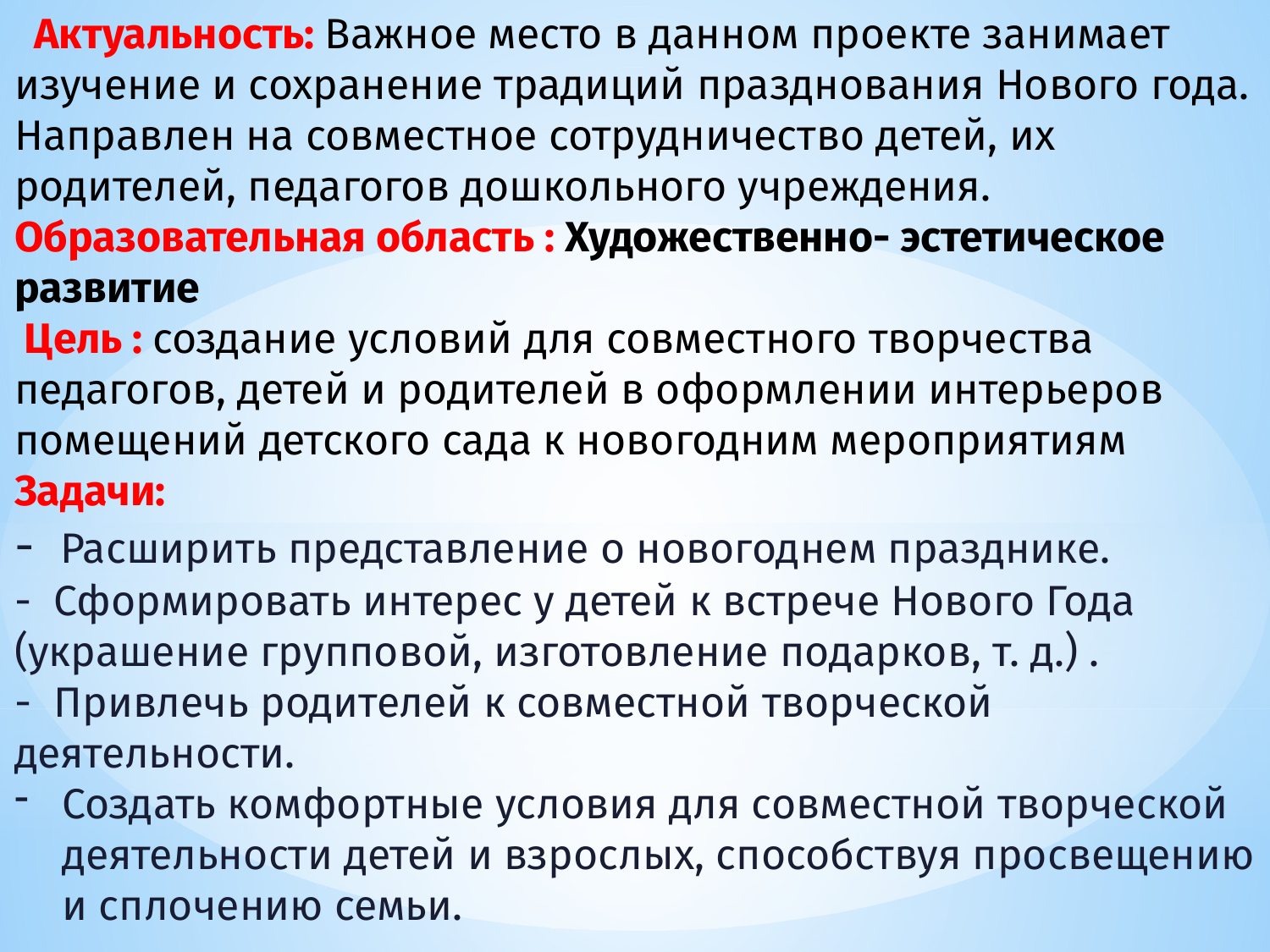

Актуальность: Важное место в данном проекте занимает изучение и сохранение традиций празднования Нового года. Направлен на совместное сотрудничество детей, их родителей, педагогов дошкольного учреждения.
Образовательная область : Художественно- эстетическое развитие
 Цель : создание условий для совместного творчества педагогов, детей и родителей в оформлении интерьеров помещений детского сада к новогодним мероприятиям
Задачи:
-  Расширить представление о новогоднем празднике.
-  Сформировать интерес у детей к встрече Нового Года (украшение групповой, изготовление подарков, т. д.) .
-  Привлечь родителей к совместной творческой деятельности.
Создать комфортные условия для совместной творческой деятельности детей и взрослых, способствуя просвещению и сплочению семьи.